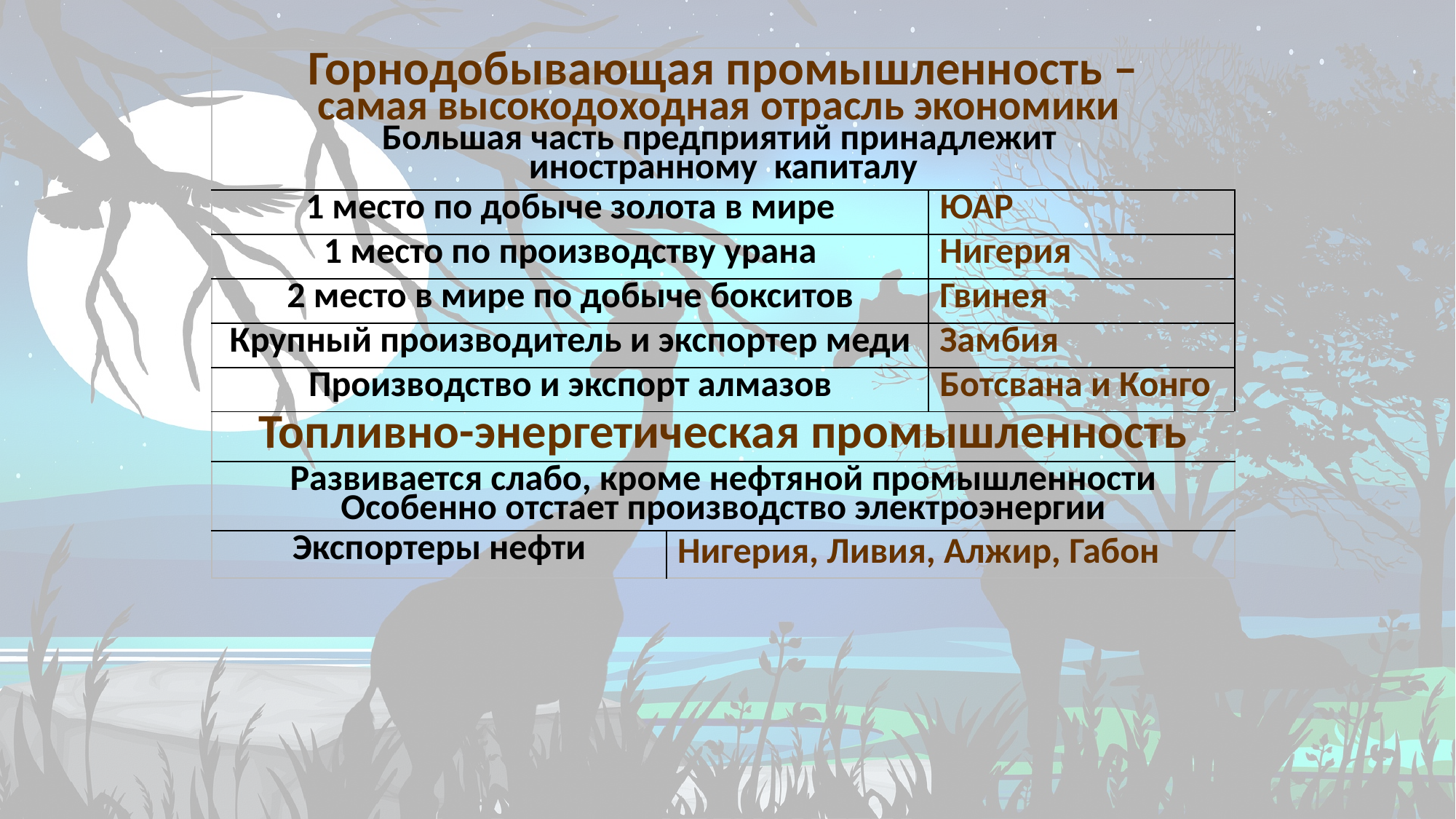

| Горнодобывающая промышленность – самая высокодоходная отрасль экономики Большая часть предприятий принадлежит иностранному капиталу |  |  |
| --- | --- | --- |
| 1 место по добыче золота в мире |  | ЮАР |
| 1 место по производству урана |  | Нигерия |
| 2 место в мире по добыче бокситов |  | Гвинея |
| Крупный производитель и экспортер меди |  | Замбия |
| Производство и экспорт алмазов |  | Ботсвана и Конго |
| Топливно-энергетическая промышленность |  |  |
| Развивается слабо, кроме нефтяной промышленности Особенно отстает производство электроэнергии |  |  |
| Экспортеры нефти | Нигерия, Ливия, Алжир, Габон |  |